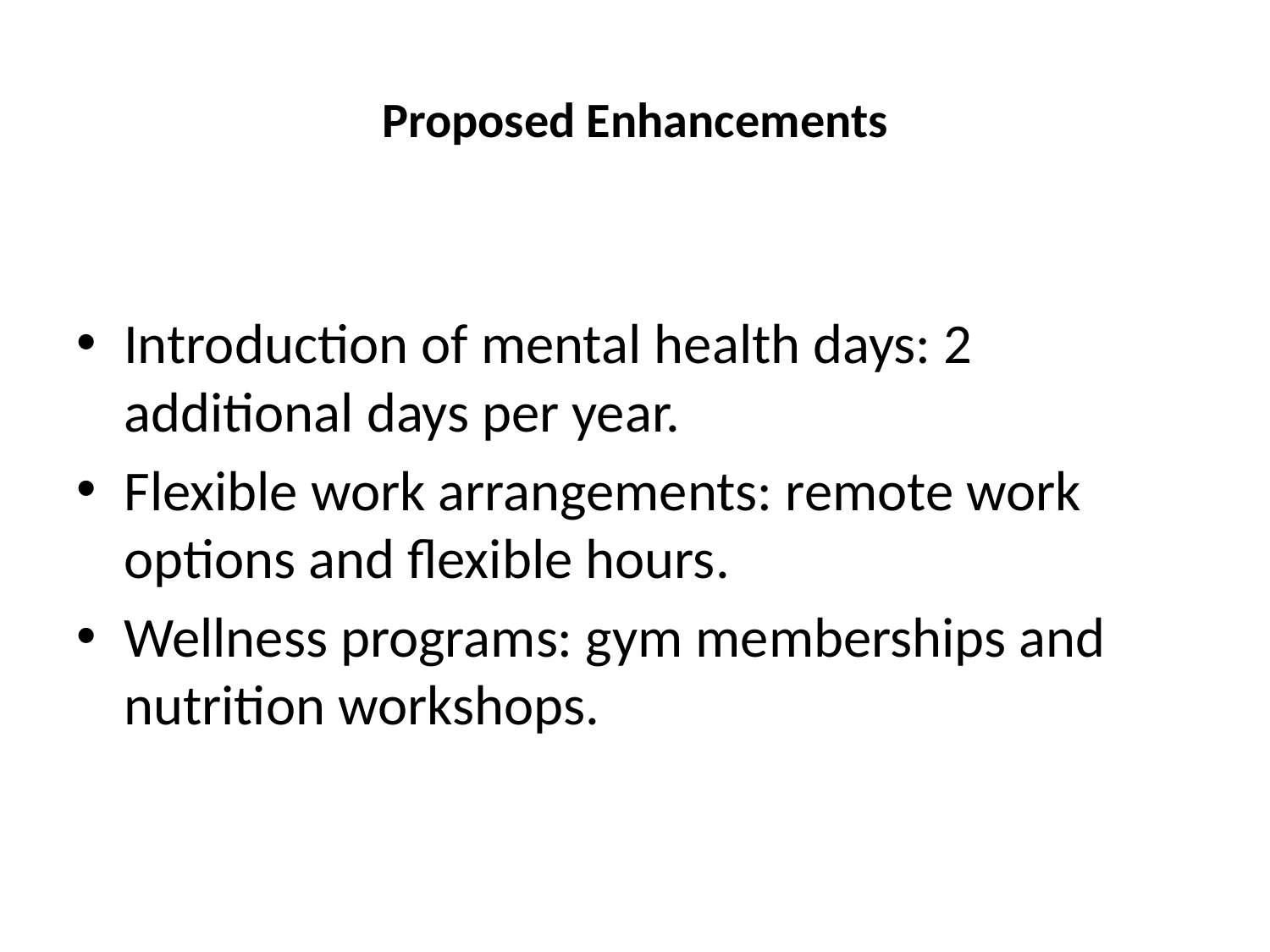

# Proposed Enhancements

Introduction of mental health days: 2 additional days per year.
Flexible work arrangements: remote work options and flexible hours.
Wellness programs: gym memberships and nutrition workshops.